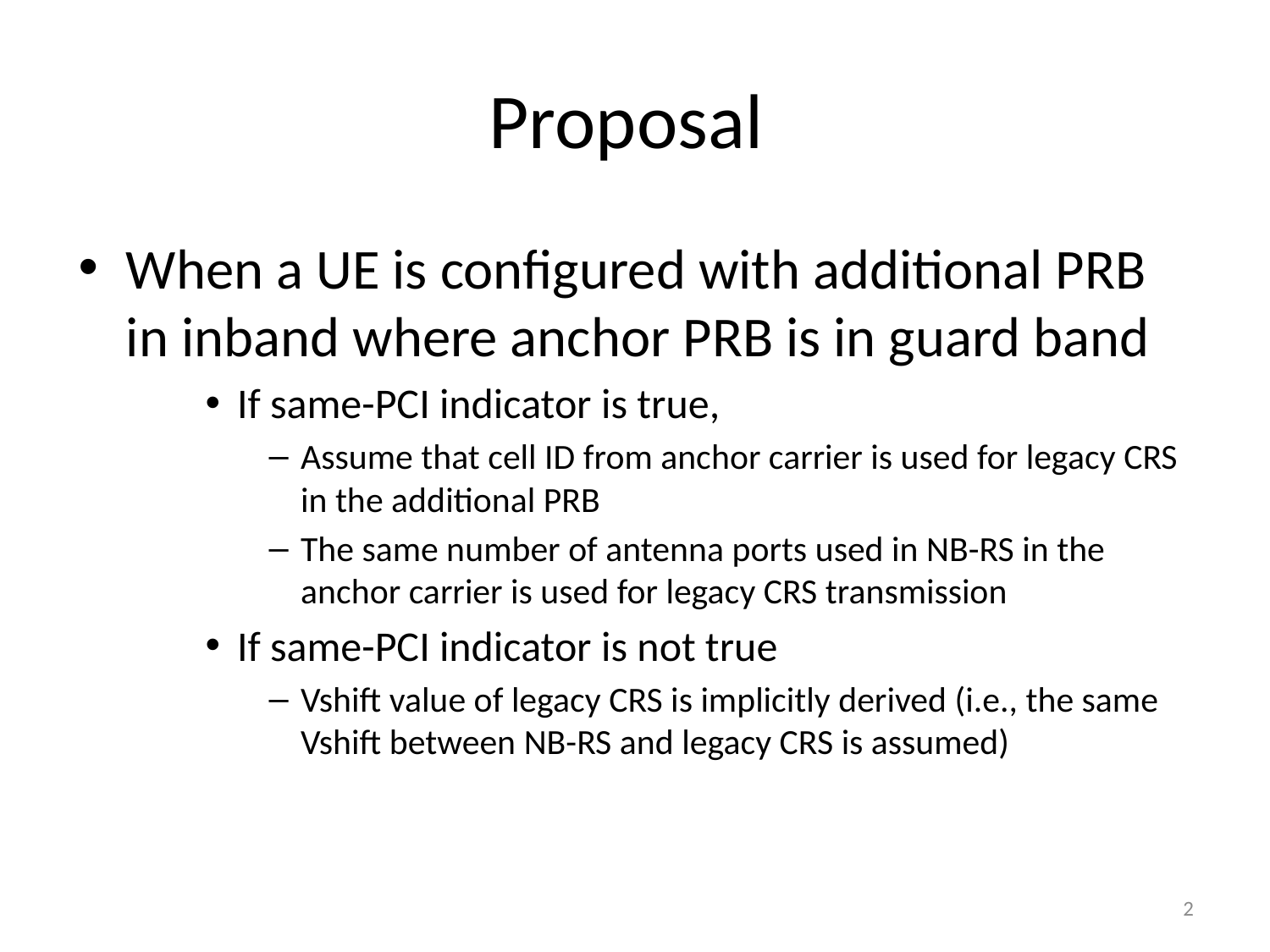

# Proposal
When a UE is configured with additional PRB in inband where anchor PRB is in guard band
If same-PCI indicator is true,
Assume that cell ID from anchor carrier is used for legacy CRS in the additional PRB
The same number of antenna ports used in NB-RS in the anchor carrier is used for legacy CRS transmission
If same-PCI indicator is not true
Vshift value of legacy CRS is implicitly derived (i.e., the same Vshift between NB-RS and legacy CRS is assumed)
2